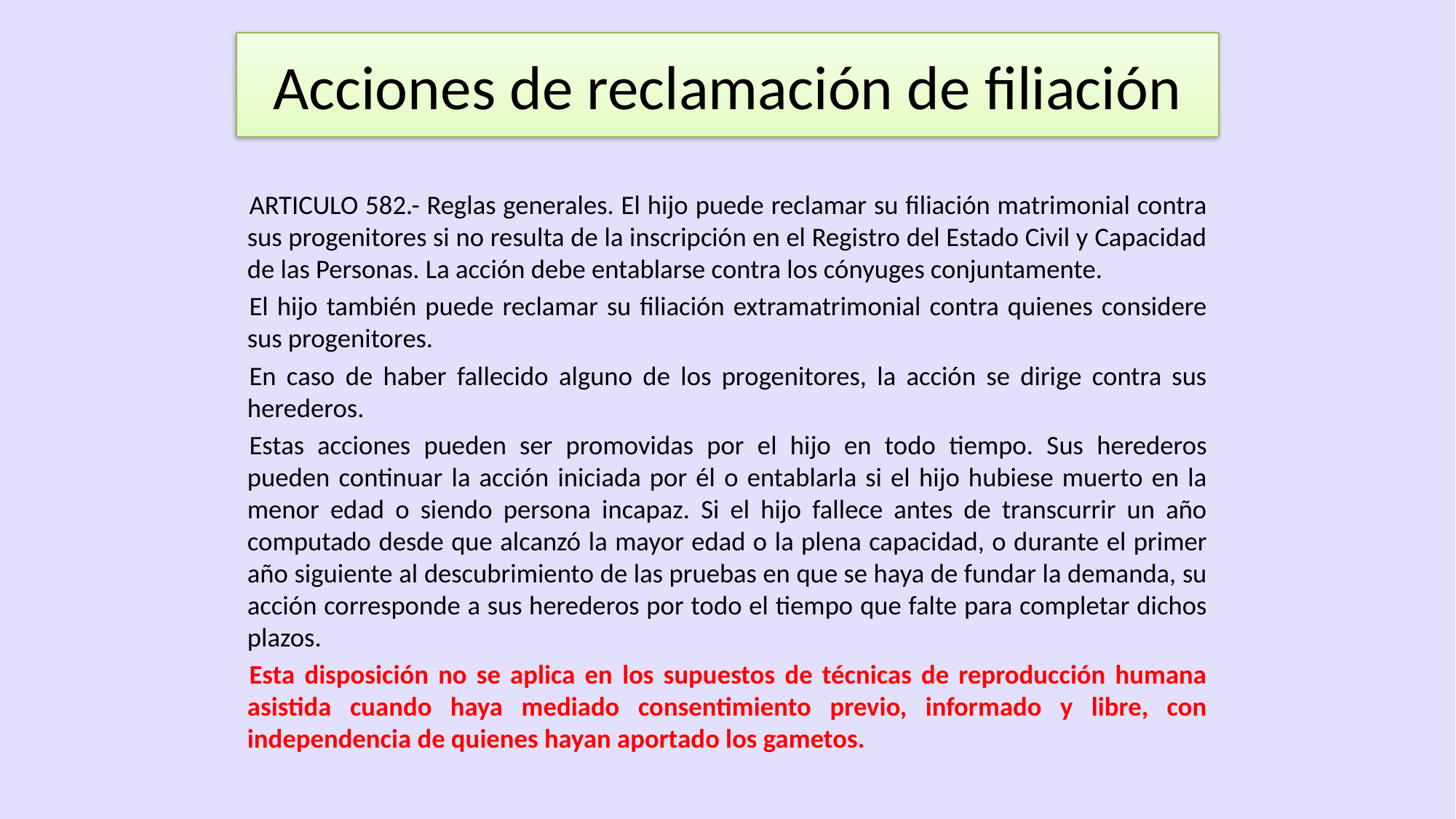

# Acciones de reclamación de filiación

ARTICULO 582.- Reglas generales. El hijo puede reclamar su filiación matrimonial contra sus progenitores si no resulta de la inscripción en el Registro del Estado Civil y Capacidad de las Personas. La acción debe entablarse contra los cónyuges conjuntamente.
El hijo también puede reclamar su filiación extramatrimonial contra quienes considere sus progenitores.
En caso de haber fallecido alguno de los progenitores, la acción se dirige contra sus herederos.
Estas acciones pueden ser promovidas por el hijo en todo tiempo. Sus herederos pueden continuar la acción iniciada por él o entablarla si el hijo hubiese muerto en la menor edad o siendo persona incapaz. Si el hijo fallece antes de transcurrir un año computado desde que alcanzó la mayor edad o la plena capacidad, o durante el primer año siguiente al descubrimiento de las pruebas en que se haya de fundar la demanda, su acción corresponde a sus herederos por todo el tiempo que falte para completar dichos plazos.
Esta disposición no se aplica en los supuestos de técnicas de reproducción humana asistida cuando haya mediado consentimiento previo, informado y libre, con independencia de quienes hayan aportado los gametos.